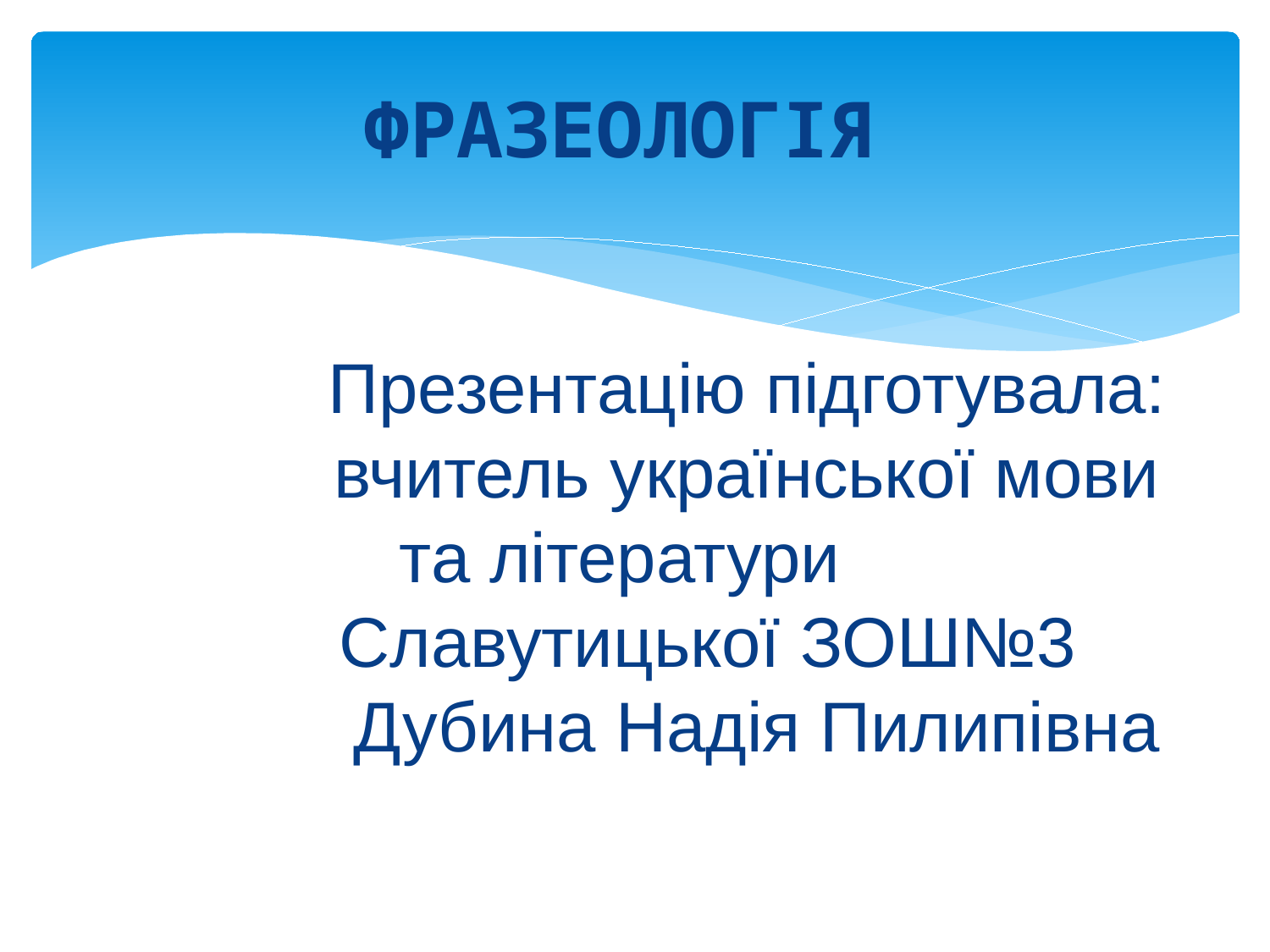

# ФРАЗЕОЛОГІЯ Презентацію підготувала: вчитель української мови та літератури Славутицької ЗОШ№3 Дубина Надія Пилипівна